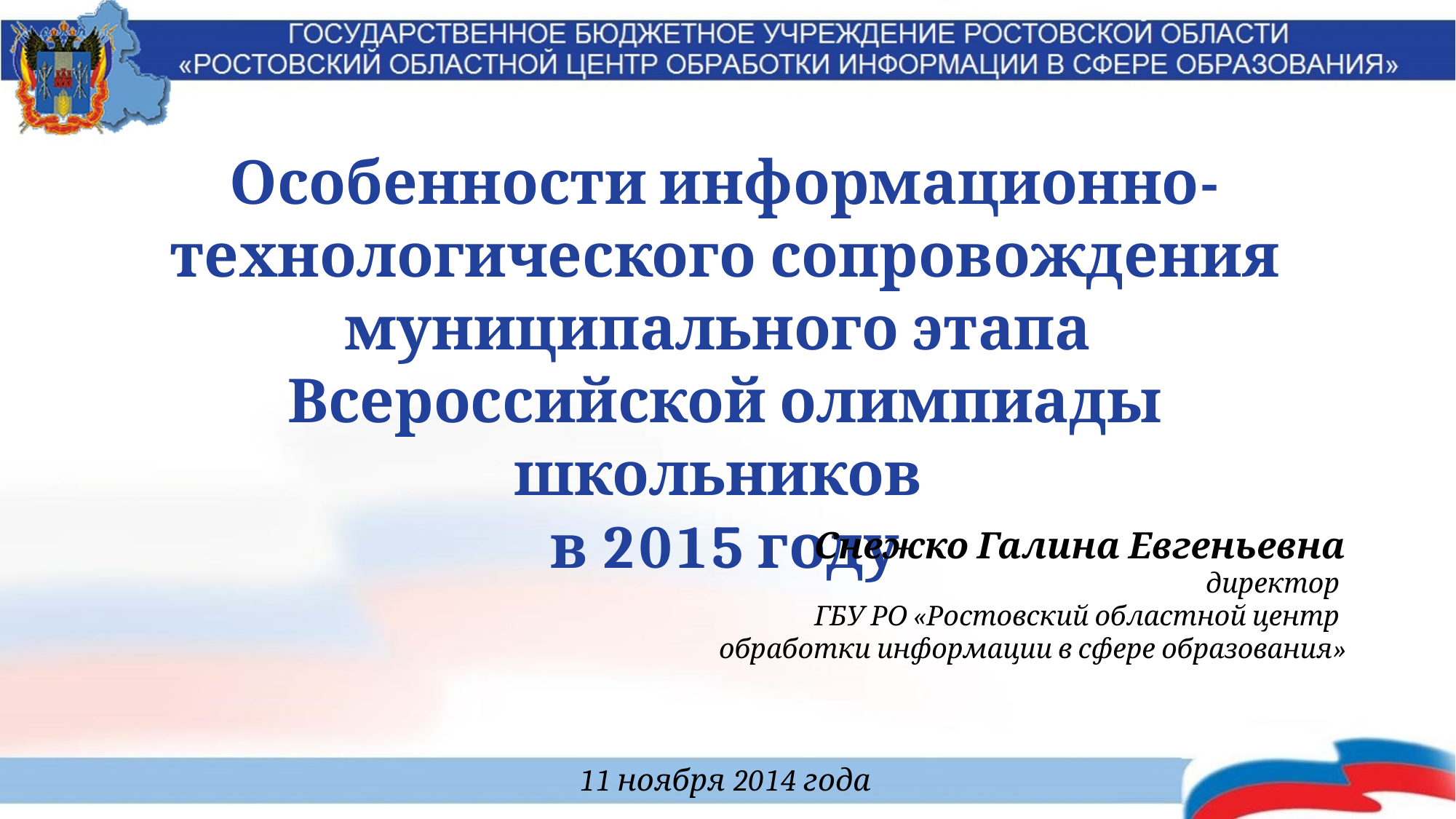

Особенности информационно-технологического сопровождения муниципального этапа
Всероссийской олимпиады школьников
в 2015 году
Снежко Галина Евгеньевна
директор
ГБУ РО «Ростовский областной центр
обработки информации в сфере образования»
11 ноября 2014 года